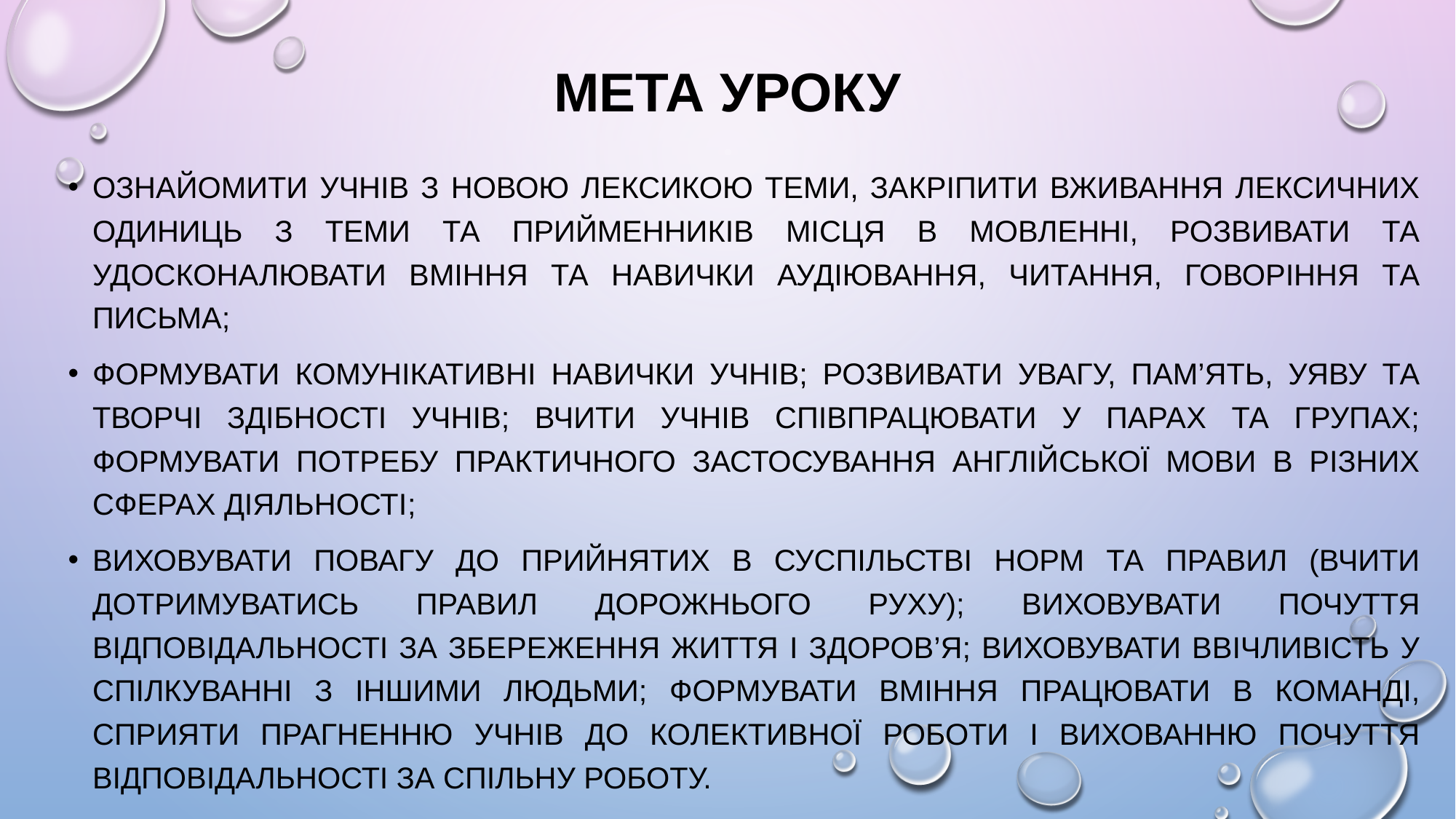

# Мета уроку
ознайомити учнів з новою лексикою теми, закріпити вживання лексичних одиниць з теми та прийменників місця в мовленні, розвивати та удосконалювати вміння та навички аудіювання, читання, говоріння та письма;
формувати комунікативні навички учнів; розвивати увагу, пам’ять, уяву та творчі здібності учнів; вчити учнів співпрацювати у парах та групах; формувати потребу практичного застосування англійської мови в різних сферах діяльності;
виховувати повагу до прийнятих в суспільстві норм та правил (вчити дотримуватись правил дорожнього руху); виховувати почуття відповідальності за збереження життя і здоров’я; виховувати ввічливість у спілкуванні з іншими людьми; формувати вміння працювати в команді, сприяти прагненню учнів до колективної роботи і вихованню почуття відповідальності за спільну роботу.